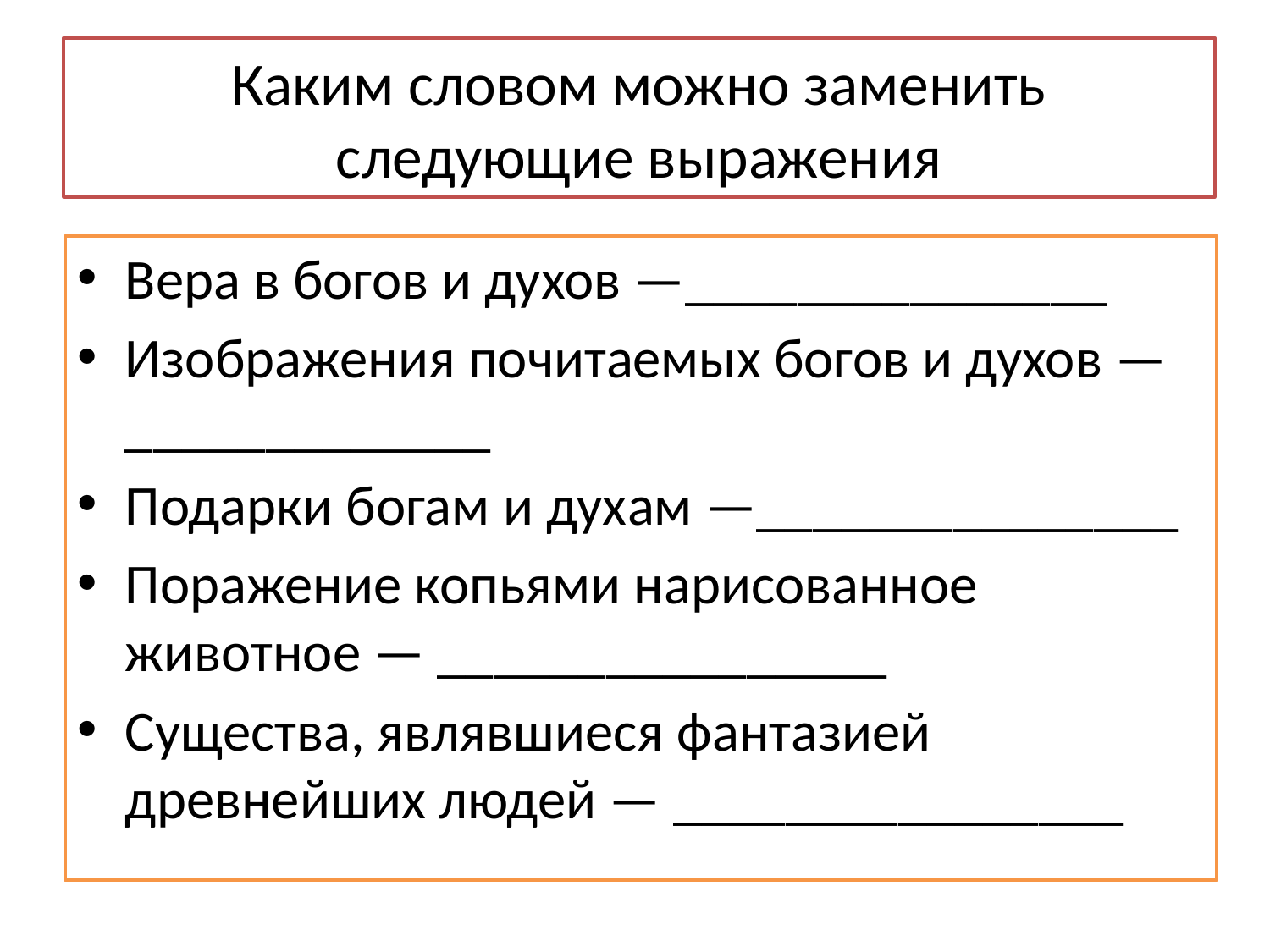

# Каким словом можно заменить следующие выражения
Вера в богов и духов —_______________
Изображения почитаемых богов и духов —_____________
Подарки богам и духам —_______________
Поражение копьями нарисованное животное — ________________
Существа, являвшиеся фантазией древнейших людей — ________________